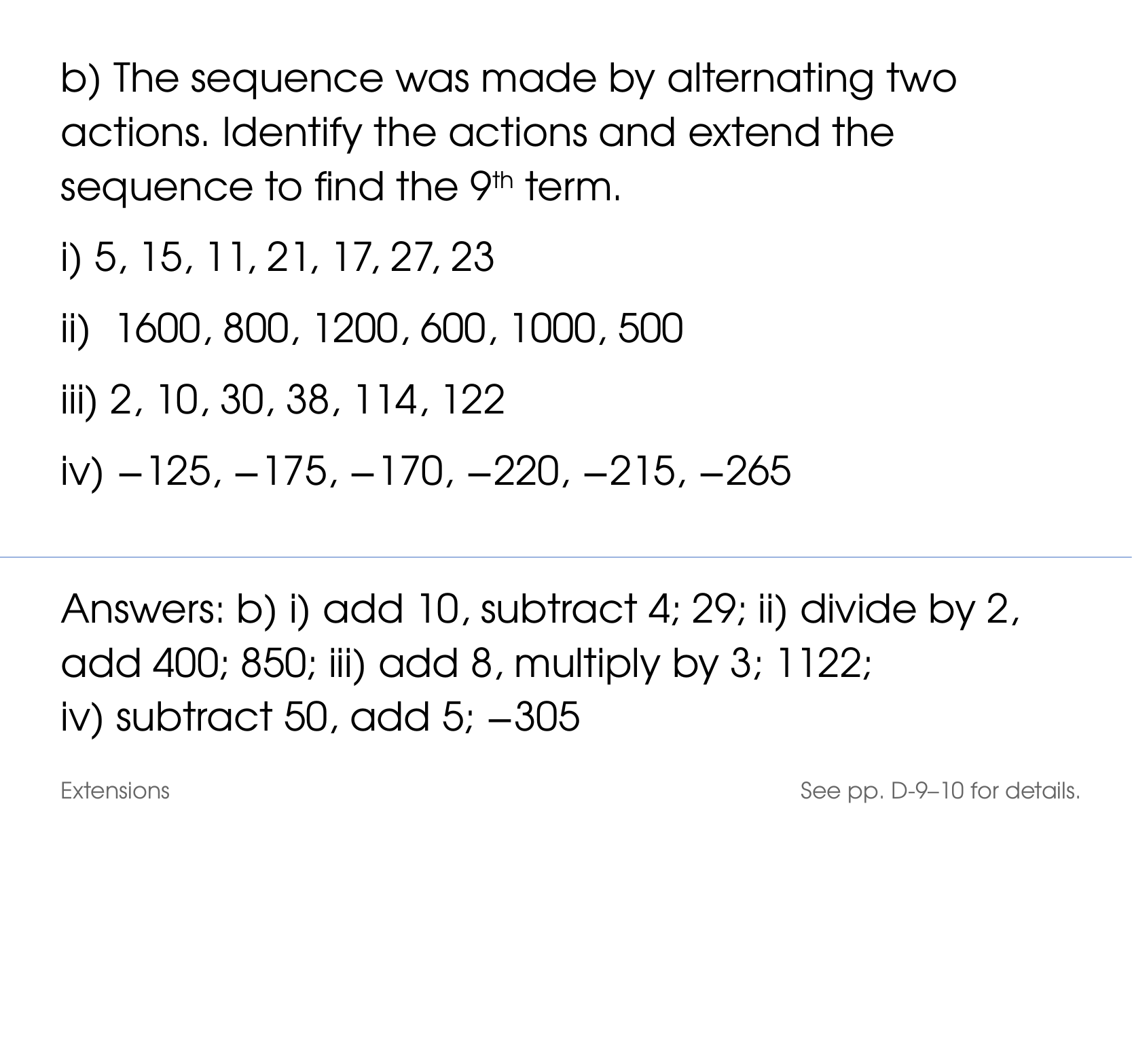

b) The sequence was made by alternating two actions. Identify the actions and extend the sequence to find the 9th term.
i) 5, 15, 11, 21, 17, 27, 23
ii)  1600, 800, 1200, 600, 1000, 500
iii) 2, 10, 30, 38, 114, 122
iv) −125, −175, −170, −220, −215, −265
Answers: b) i) add 10, subtract 4; 29; ii) divide by 2, add 400; 850; iii) add 8, multiply by 3; 1122;
​iv) subtract 50, add 5; −305
Extensions
See pp. D-9–10 for details.